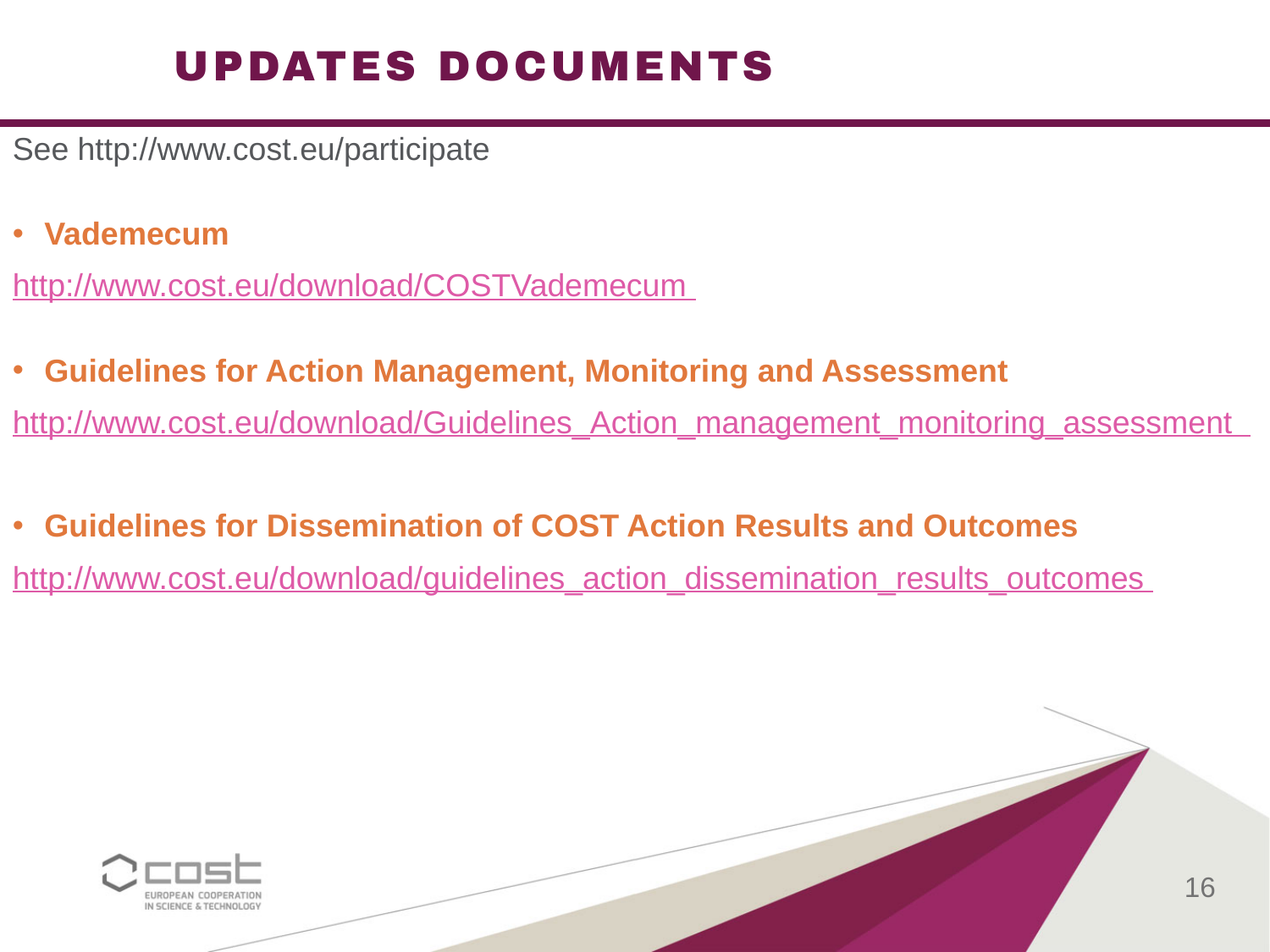

UPDATES DOCUMENTS
See http://www.cost.eu/participate

Vademecum
http://www.cost.eu/download/COSTVademecum

Guidelines for Action Management, Monitoring and Assessment
http://www.cost.eu/download/Guidelines_Action_management_monitoring_assessment

Guidelines for Dissemination of COST Action Results and Outcomes
http://www.cost.eu/download/guidelines_action_dissemination_results_outcomes